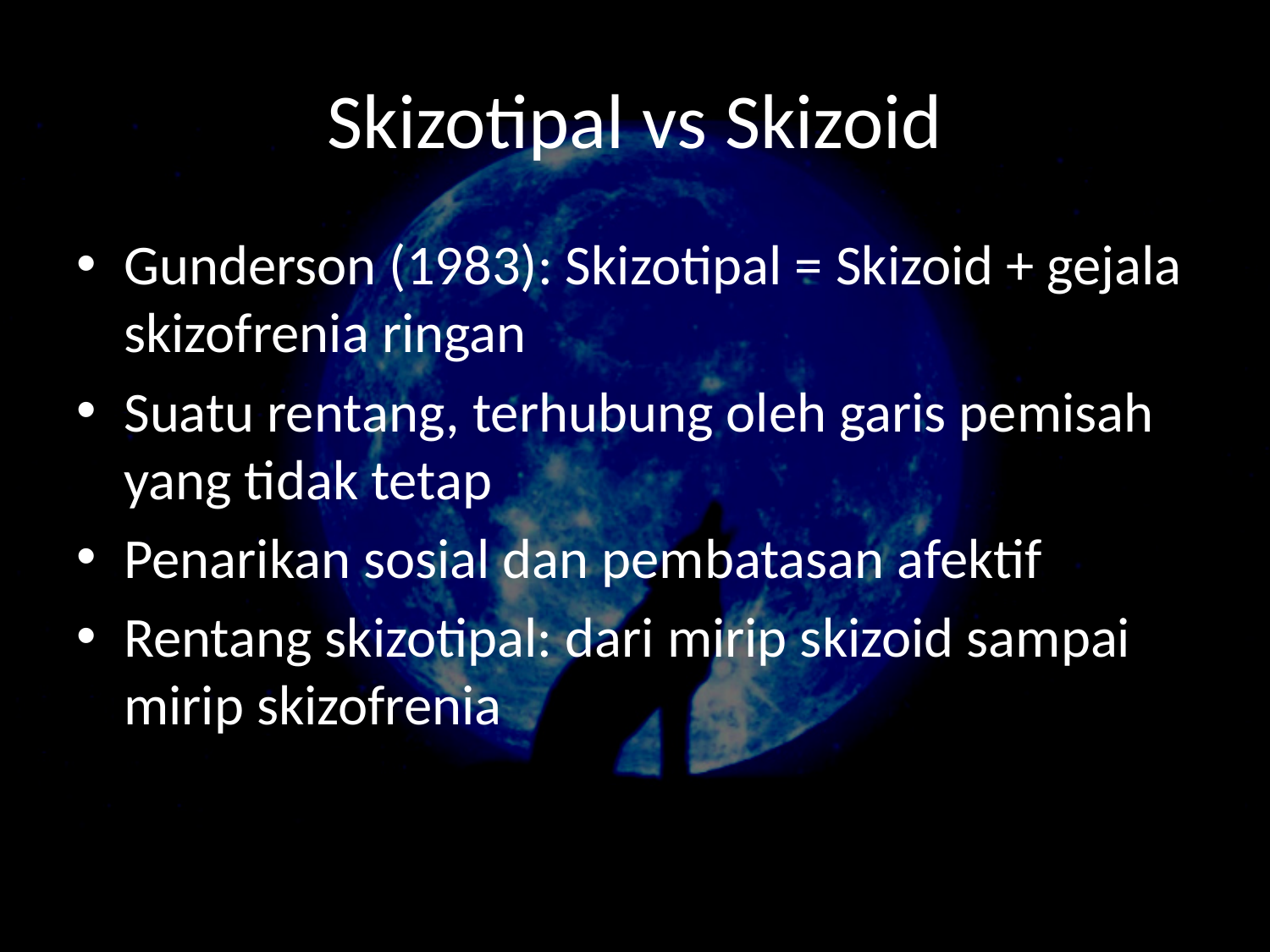

# Skizotipal vs Skizoid
Gunderson (1983): Skizotipal = Skizoid + gejala skizofrenia ringan
Suatu rentang, terhubung oleh garis pemisah yang tidak tetap
Penarikan sosial dan pembatasan afektif
Rentang skizotipal: dari mirip skizoid sampai mirip skizofrenia